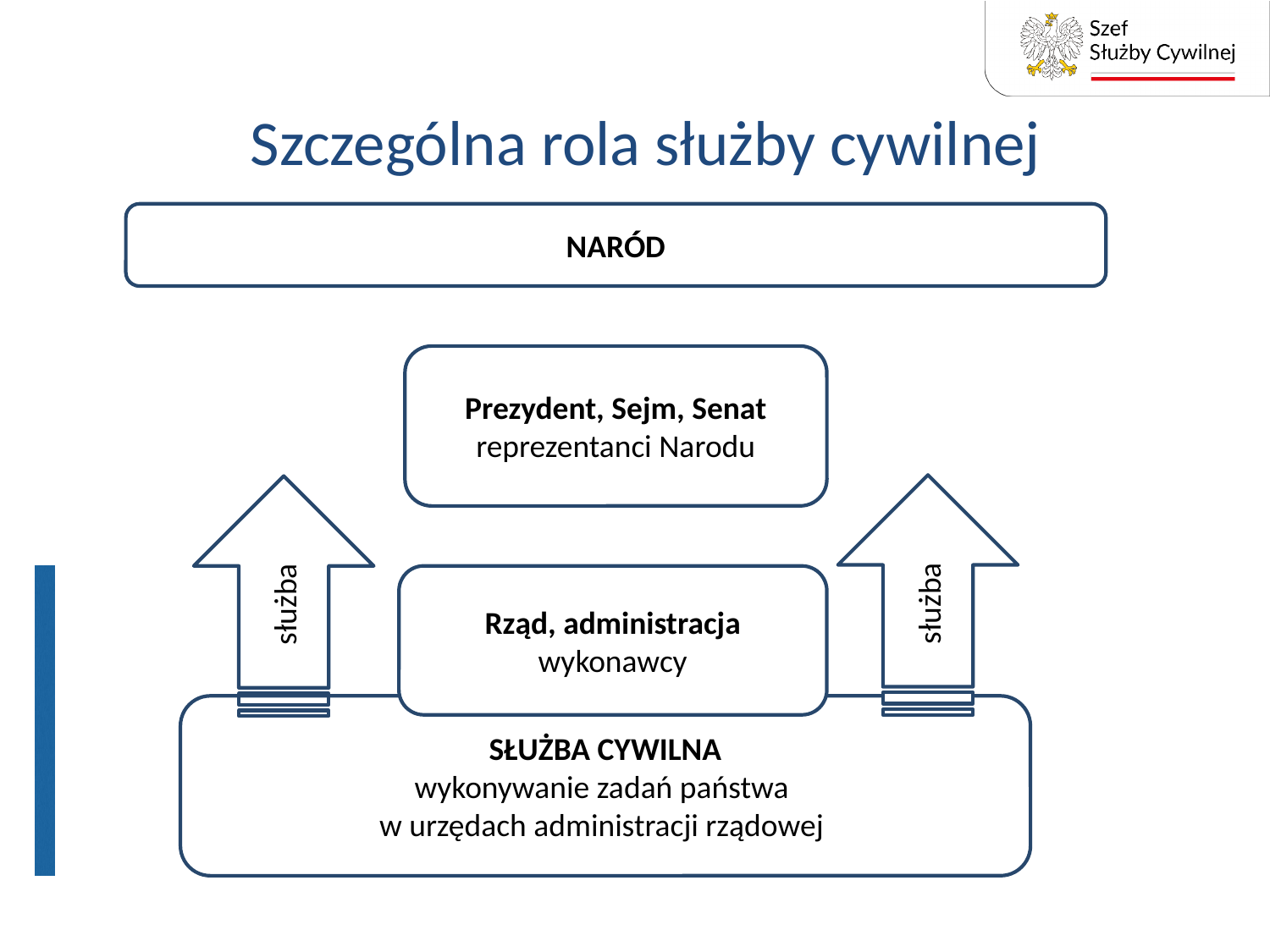

# Szczególna rola służby cywilnej
NARÓD
Prezydent, Sejm, Senat
reprezentanci Narodu
służba
służba
Rząd, administracja
wykonawcy
SŁUŻBA CYWILNA
wykonywanie zadań państwa
w urzędach administracji rządowej